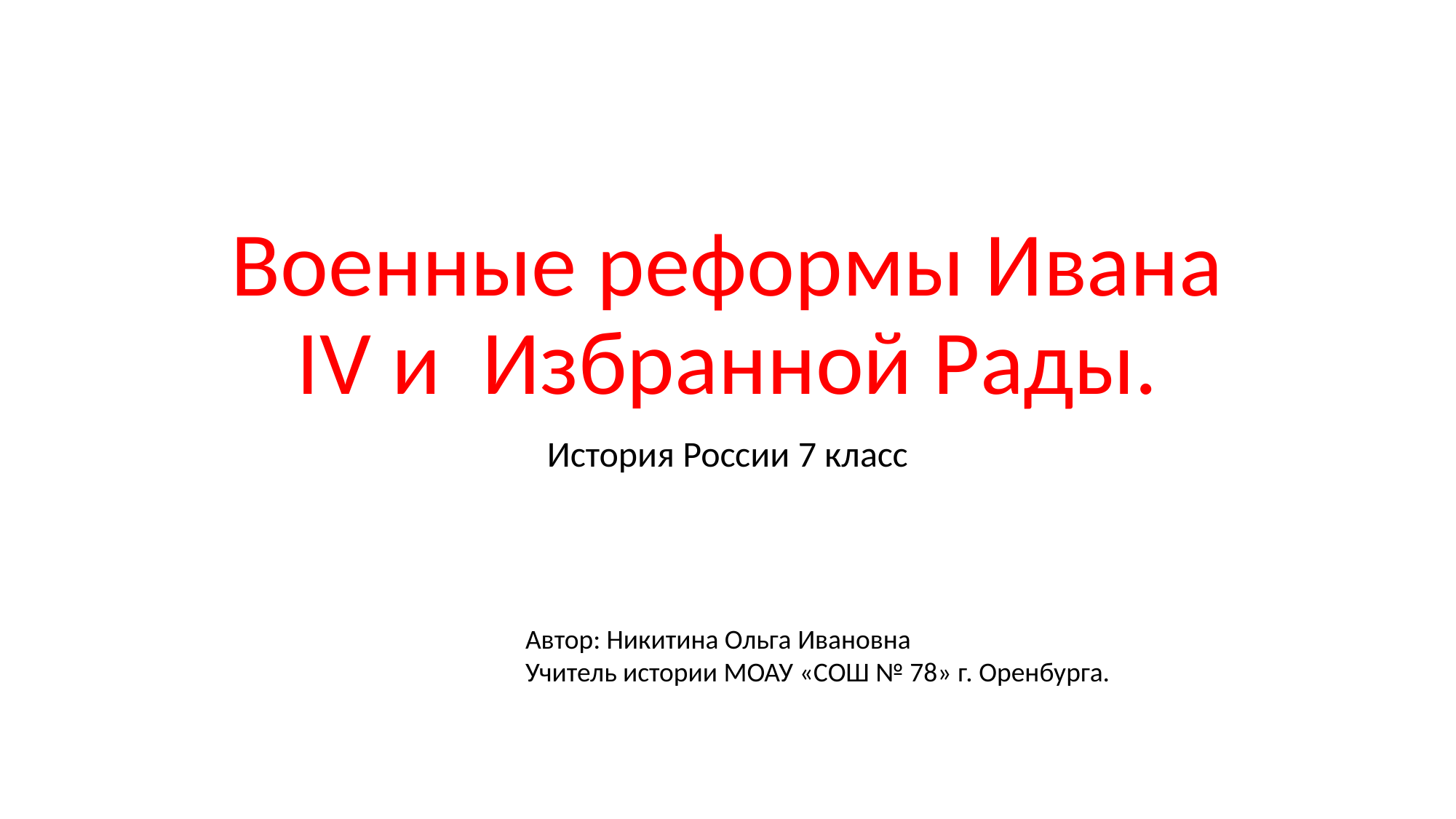

# Военные реформы Ивана IV и  Избранной Рады.
История России 7 класс
Автор: Никитина Ольга Ивановна
Учитель истории МОАУ «СОШ № 78» г. Оренбурга.